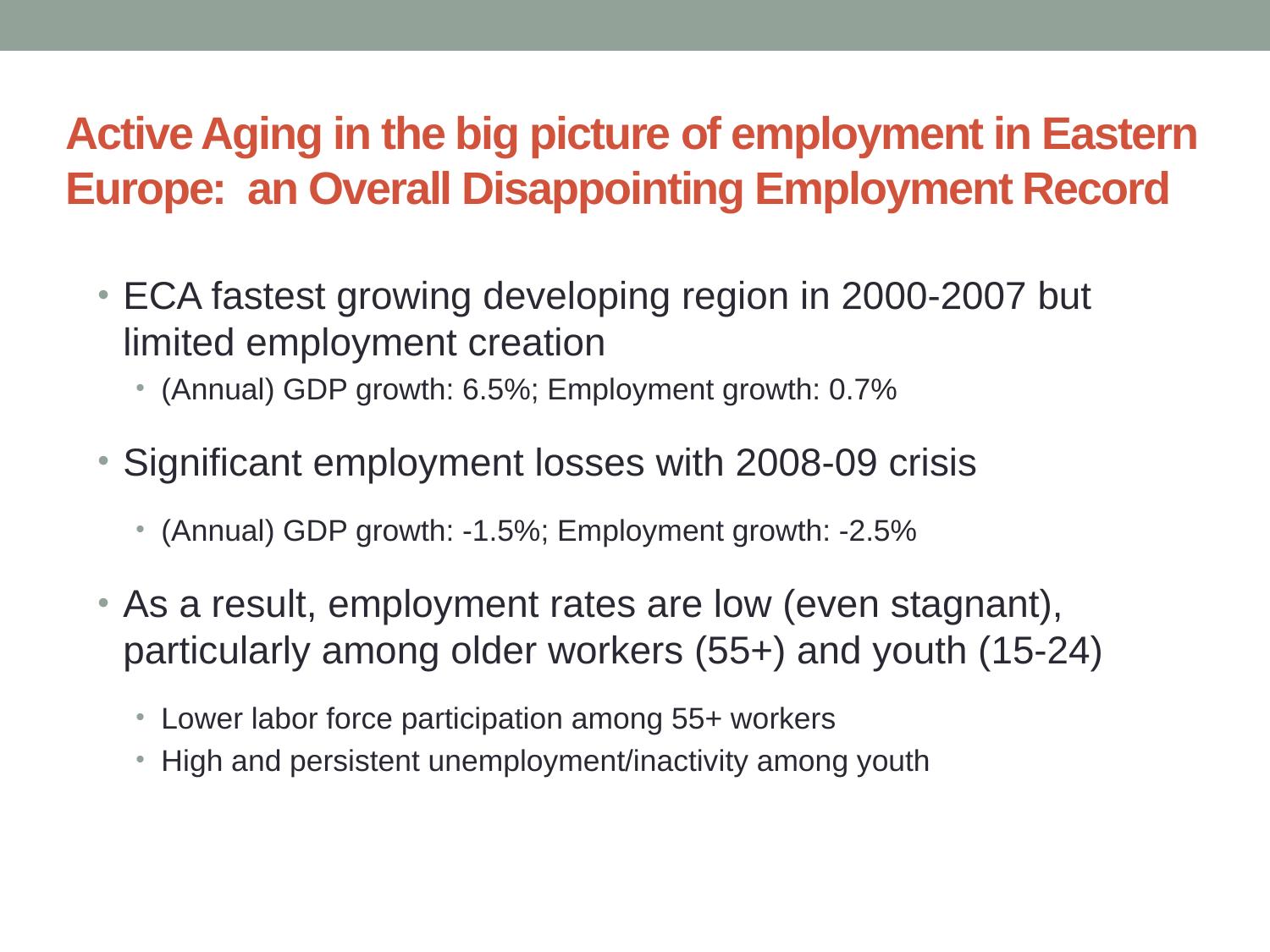

# Active Aging in the big picture of employment in Eastern Europe:  an Overall Disappointing Employment Record
ECA fastest growing developing region in 2000-2007 but limited employment creation
(Annual) GDP growth: 6.5%; Employment growth: 0.7%
Significant employment losses with 2008-09 crisis
(Annual) GDP growth: -1.5%; Employment growth: -2.5%
As a result, employment rates are low (even stagnant), particularly among older workers (55+) and youth (15-24)
Lower labor force participation among 55+ workers
High and persistent unemployment/inactivity among youth